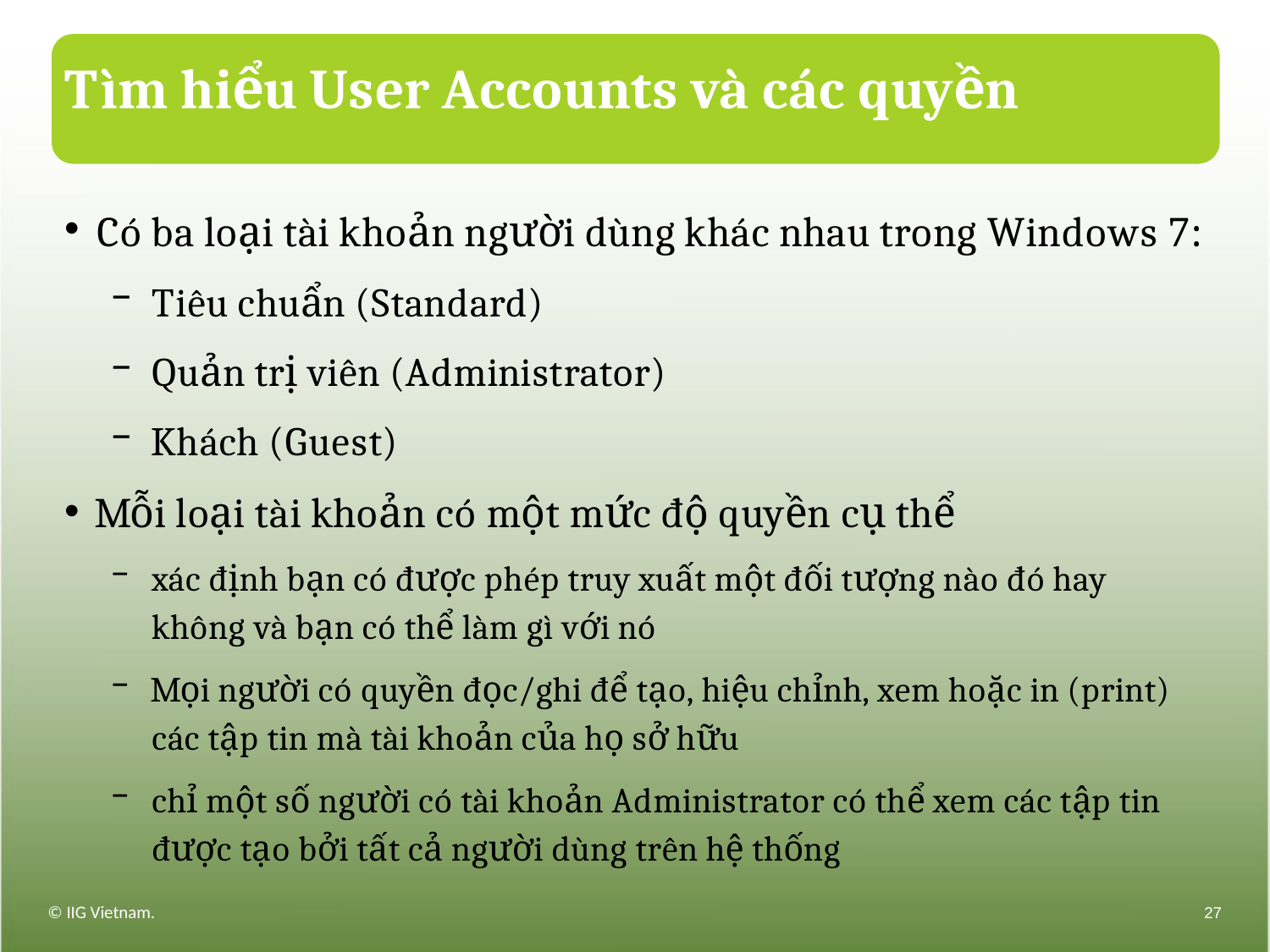

# Tìm hiểu User Accounts và các quyền
Có ba loại tài khoản người dùng khác nhau trong Windows 7:
Tiêu chuẩn (Standard)
Quản trị viên (Administrator)
Khách (Guest)
Mỗi loại tài khoản có một mức độ quyền cụ thể
xác định bạn có được phép truy xuất một đối tượng nào đó hay không và bạn có thể làm gì với nó
Mọi người có quyền đọc/ghi để tạo, hiệu chỉnh, xem hoặc in (print) các tập tin mà tài khoản của họ sở hữu
chỉ một số người có tài khoản Administrator có thể xem các tập tin được tạo bởi tất cả người dùng trên hệ thống
© IIG Vietnam.
27